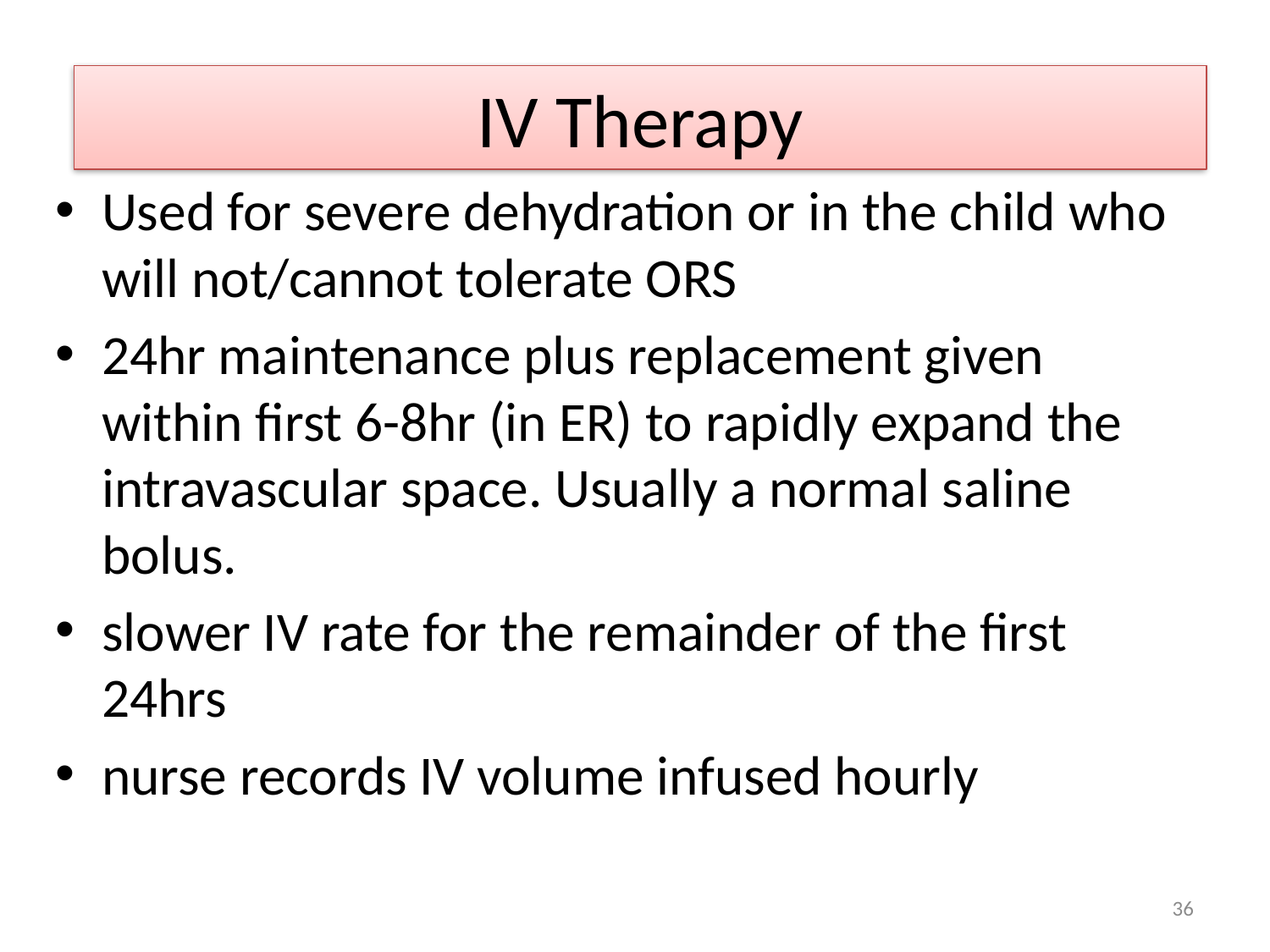

# IV Therapy
Used for severe dehydration or in the child who will not/cannot tolerate ORS
24hr maintenance plus replacement given within first 6-8hr (in ER) to rapidly expand the intravascular space. Usually a normal saline bolus.
slower IV rate for the remainder of the first 24hrs
nurse records IV volume infused hourly
36